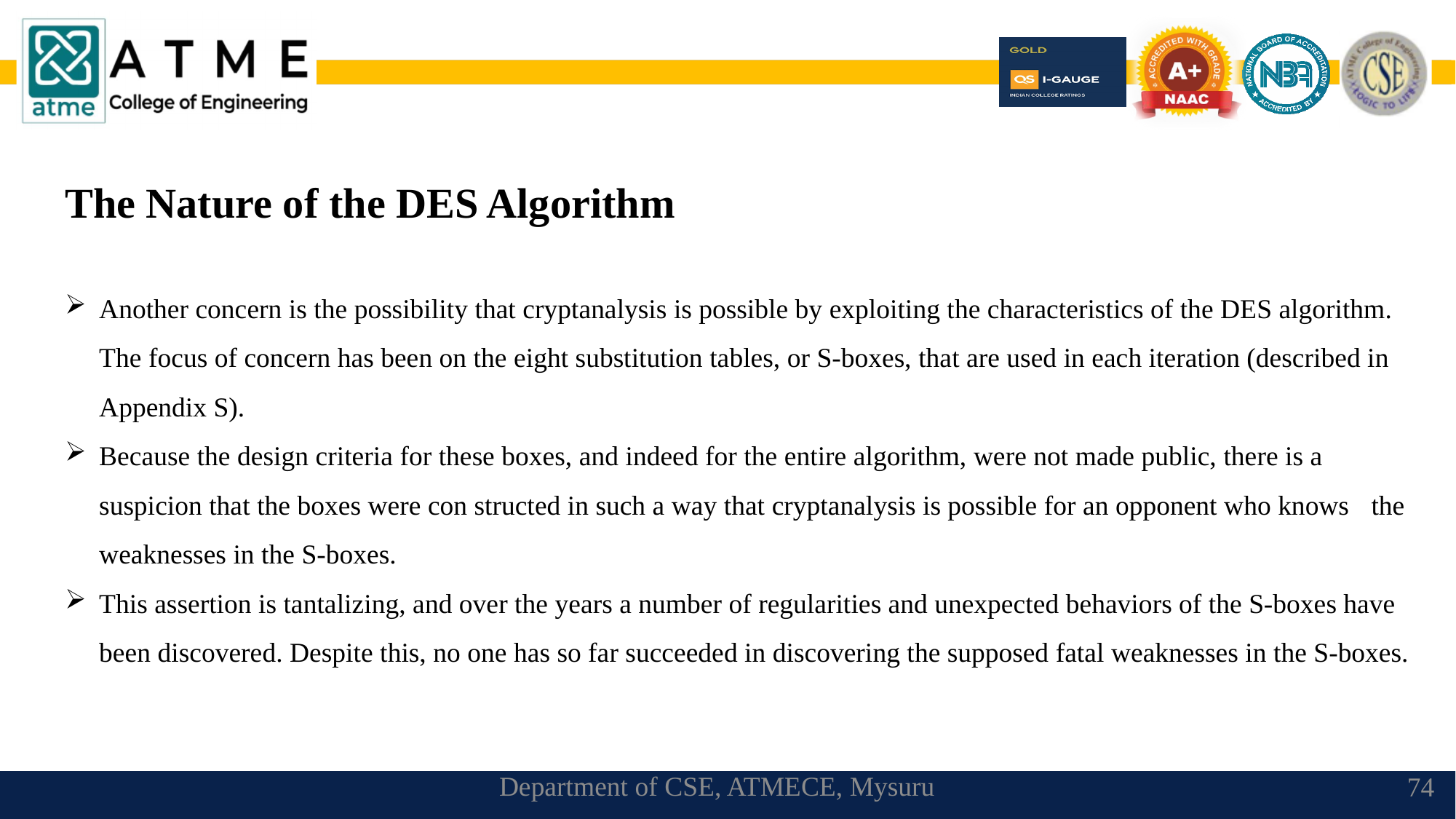

The Nature of the DES Algorithm
Another concern is the possibility that cryptanalysis is possible by exploiting the characteristics of the DES algorithm. The focus of concern has been on the eight substitution tables, or S-boxes, that are used in each iteration (described in Appendix S).
Because the design criteria for these boxes, and indeed for the entire algorithm, were not made public, there is a suspicion that the boxes were con structed in such a way that cryptanalysis is possible for an opponent who knows   the weaknesses in the S-boxes.
This assertion is tantalizing, and over the years a number of regularities and unexpected behaviors of the S-boxes have been discovered. Despite this, no one has so far succeeded in discovering the supposed fatal weaknesses in the S-boxes.
Department of CSE, ATMECE, Mysuru
74